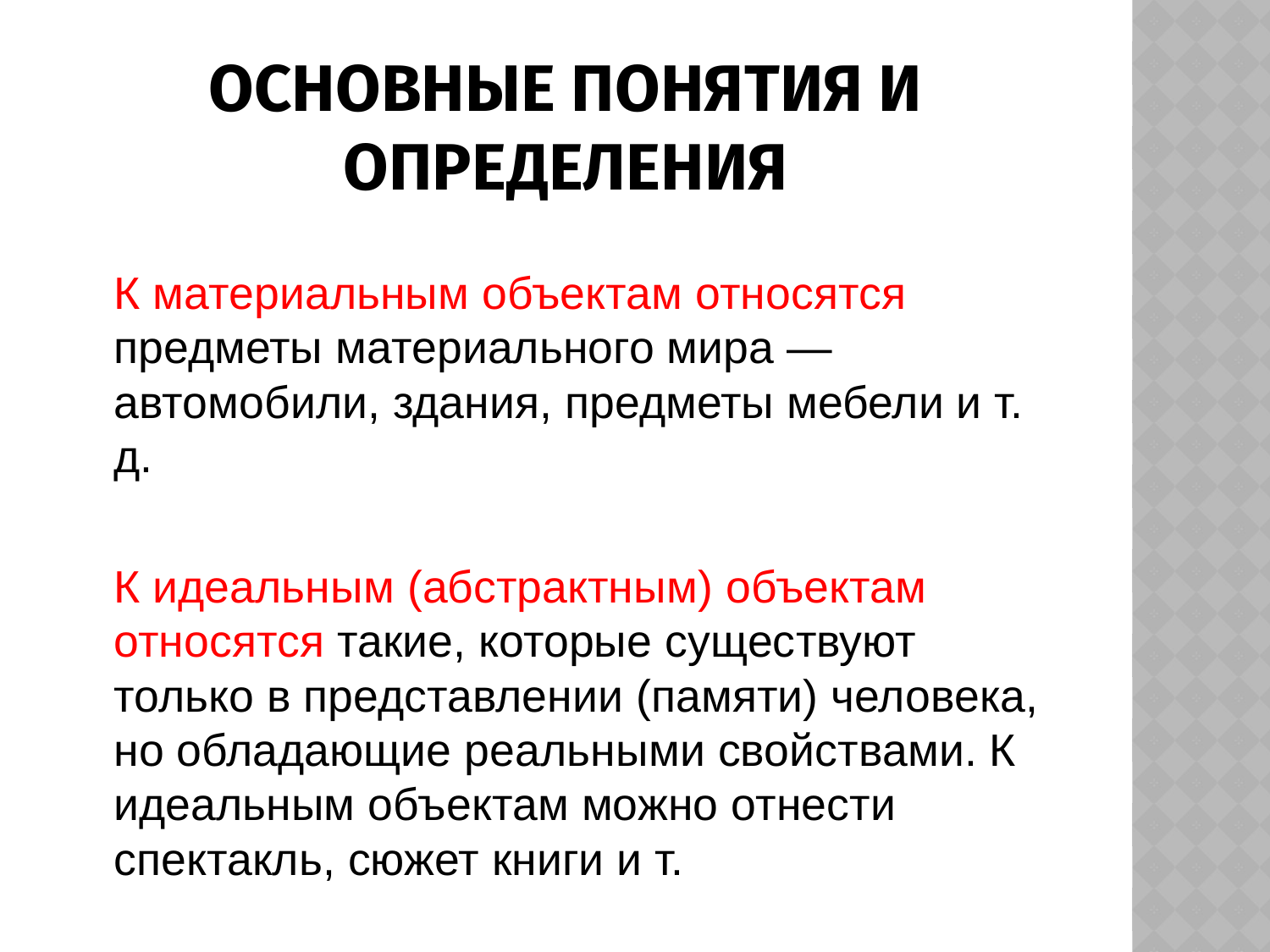

# Основные понятия и определения
	К материальным объектам относятся предметы материального мира — автомобили, здания, предметы мебели и т. д.

	К идеальным (абстрактным) объектам относятся такие, которые существуют только в представлении (памяти) человека, но обладающие реальными свойствами. К идеальным объектам можно отнести спектакль, сюжет книги и т.